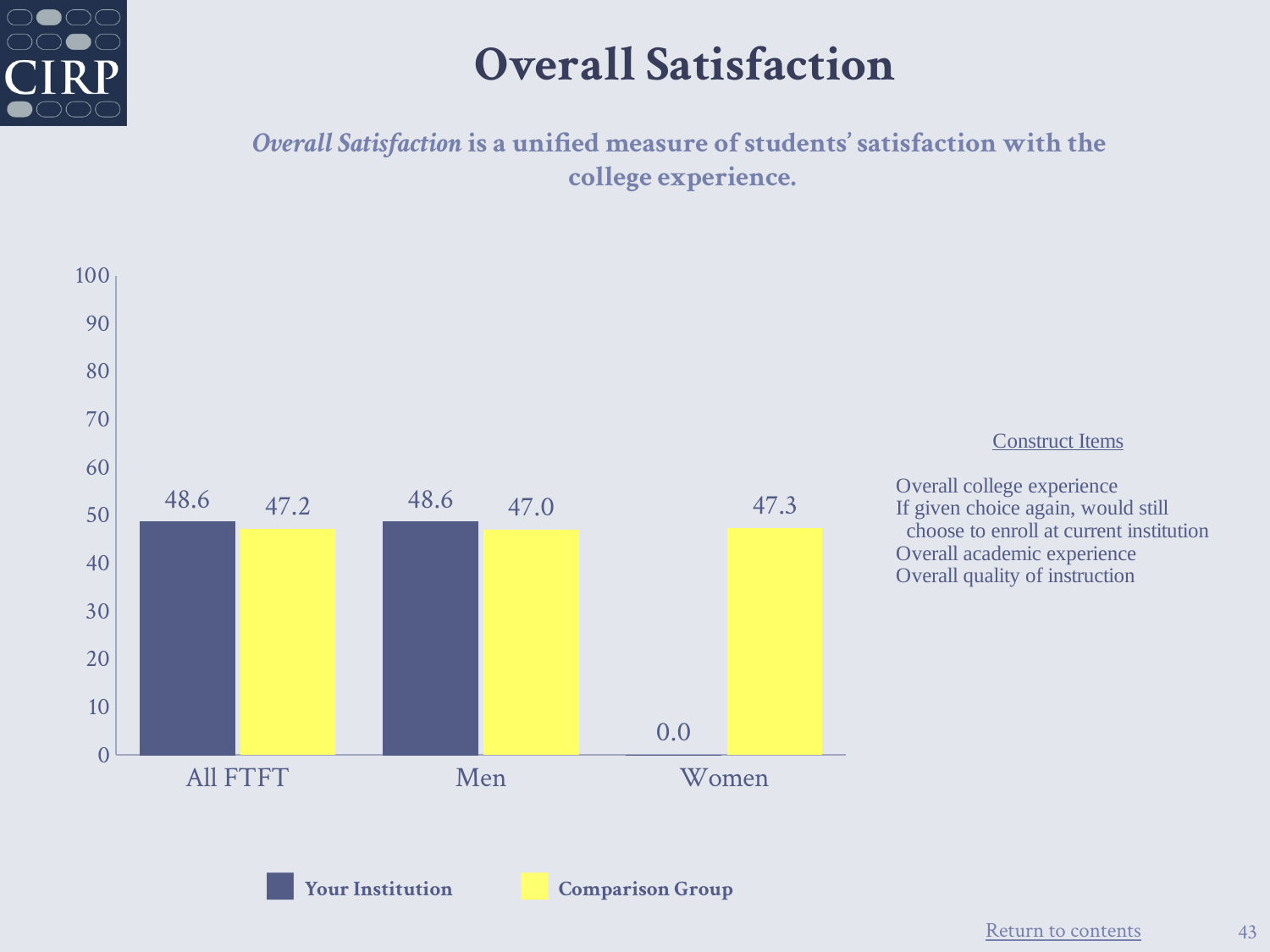

Overall Satisfaction
Overall Satisfaction is a unified measure of students’ satisfaction with the
college experience.

### Chart

| Category |  |  |
|---|---|---|
| All FTFT | 48.64 | 47.19 |
| Men | 48.64 | 47.03 |
| Women | 0.0 | 47.28 |
■ Your Institution
■ Comparison Group
43